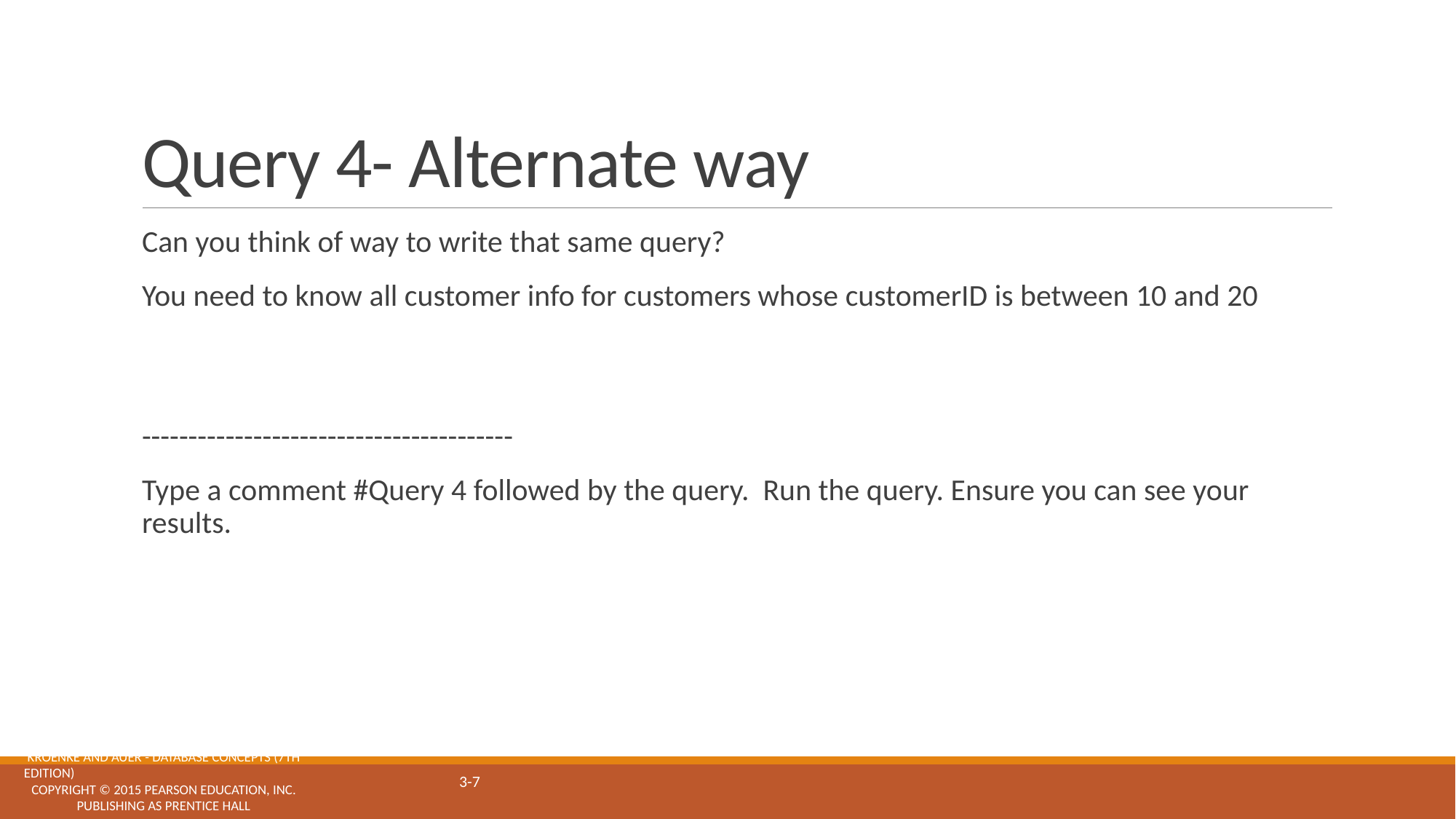

# Query 4- Alternate way
Can you think of way to write that same query?
You need to know all customer info for customers whose customerID is between 10 and 20

----------------------------------------
Type a comment #Query 4 followed by the query.  Run the query. Ensure you can see your results.

KROENKE and AUER - DATABASE CONCEPTS (7th Edition)                                                                           Copyright © 2015 Pearson Education, Inc. Publishing as Prentice Hall
3-7